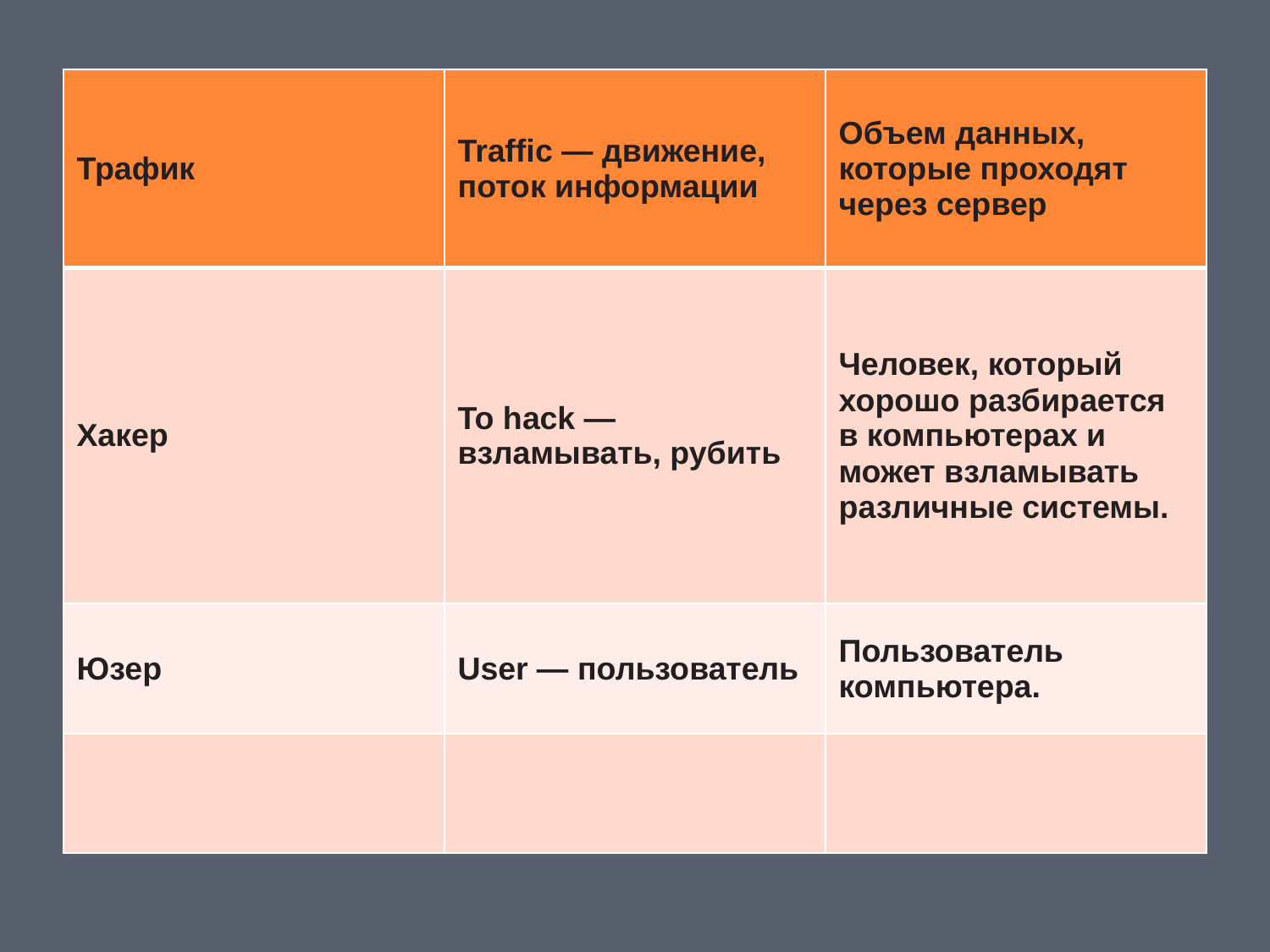

#
| Трафик | Traffic — движение, поток информации | Объем данных, которые проходят через сервер |
| --- | --- | --- |
| Хакер | To hack — взламывать, рубить | Человек, который хорошо разбирается в компьютерах и может взламывать различные системы. |
| Юзер | User — пользователь | Пользователь компьютера. |
|  |  |  |